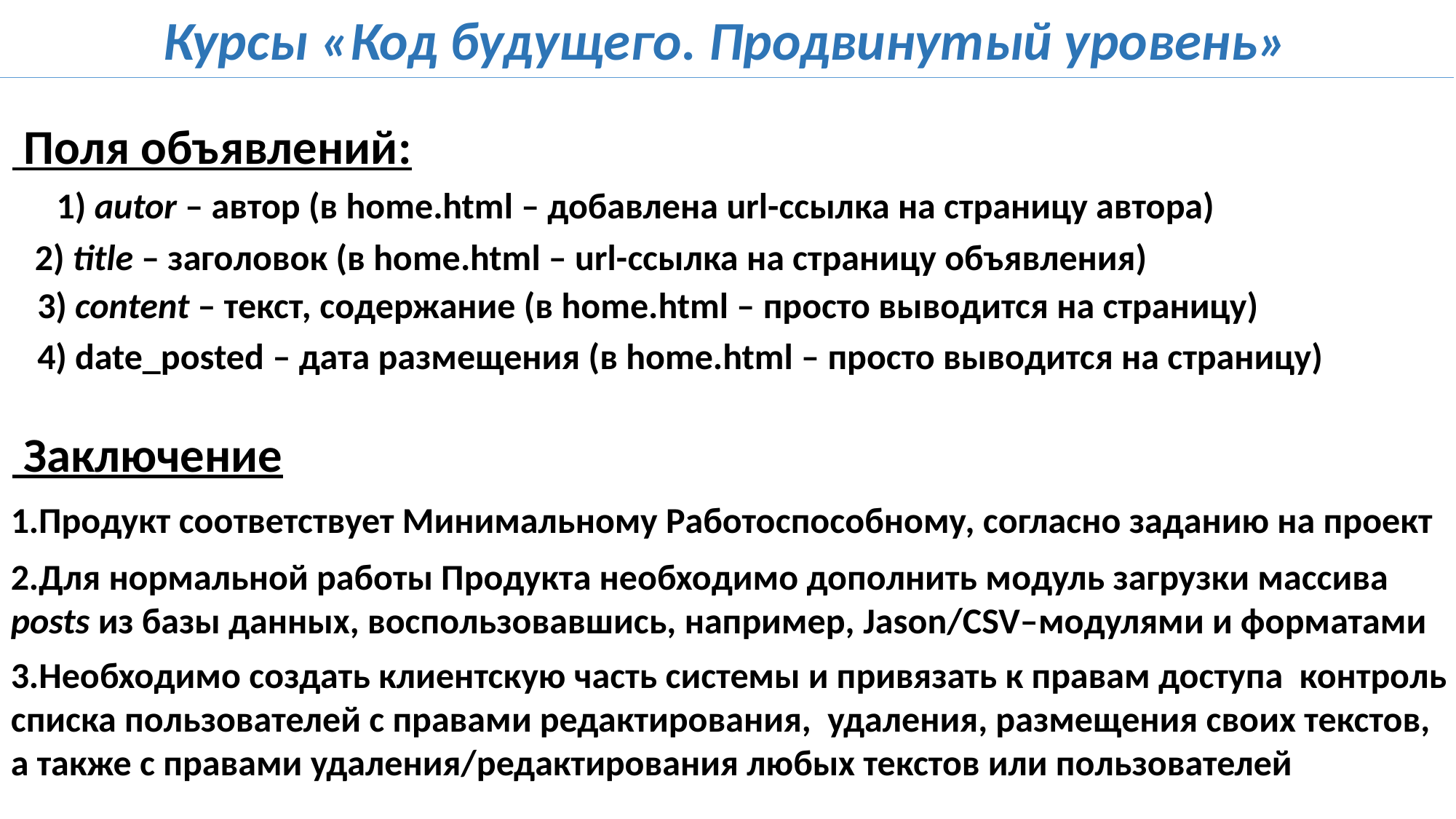

Курсы «Код будущего. Продвинутый уровень»
 Поля объявлений:
1) autor – автор (в home.html – добавлена url-ссылка на страницу автора)
2) title – заголовок (в home.html – url-ссылка на страницу объявления)
3) content – текст, содержание (в home.html – просто выводится на страницу)
4) date_posted – дата размещения (в home.html – просто выводится на страницу)
 Заключение
1.Продукт соответствует Минимальному Работоспособному, согласно заданию на проект
2.Для нормальной работы Продукта необходимо дополнить модуль загрузки массива posts из базы данных, воспользовавшись, например, Jason/CSV–модулями и форматами
3.Необходимо создать клиентскую часть системы и привязать к правам доступа  контроль списка пользователей с правами редактирования,  удаления, размещения своих текстов, а также с правами удаления/редактирования любых текстов или пользователей